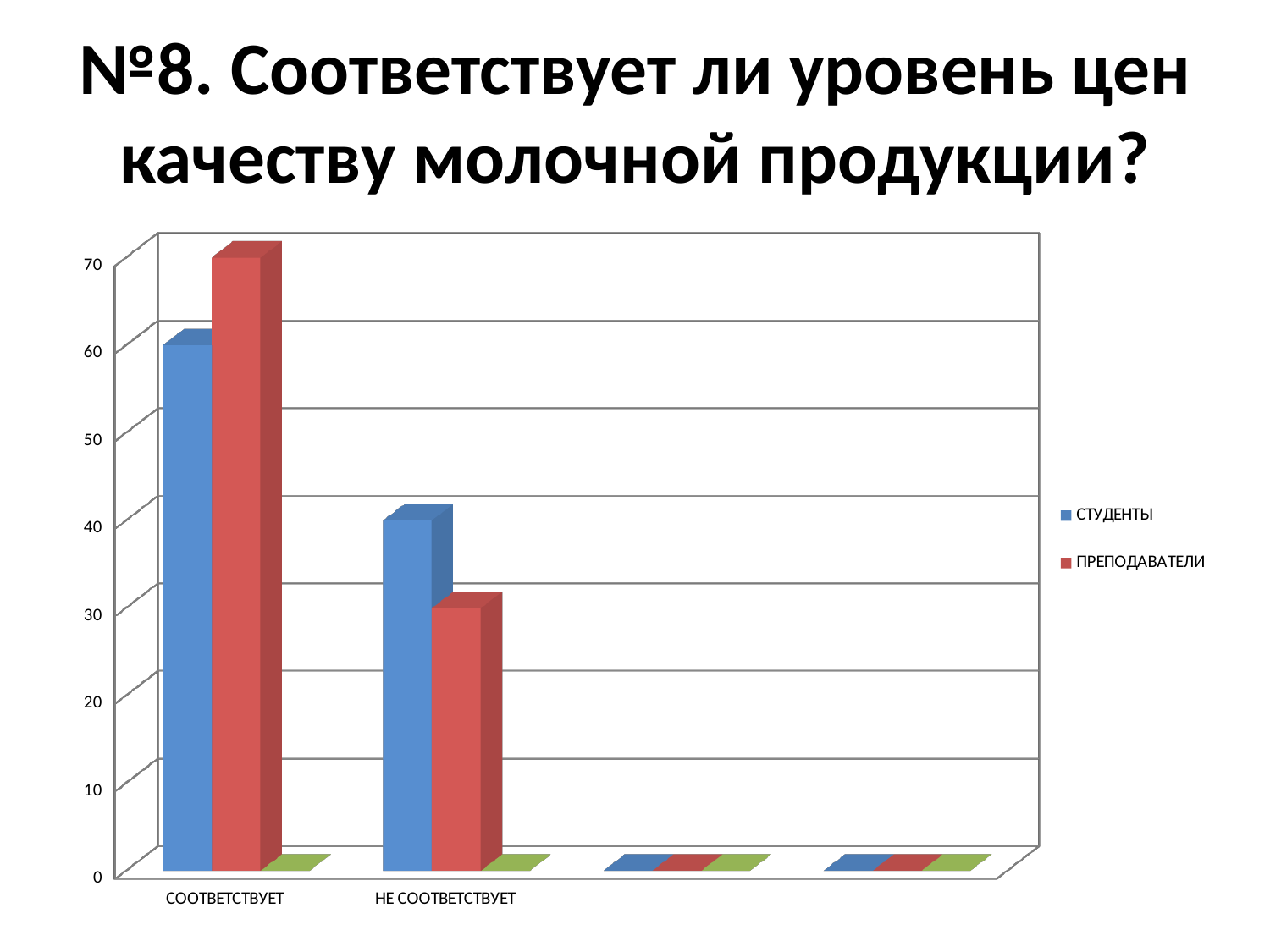

# №8. Соответствует ли уровень цен качеству молочной продукции?

[unsupported chart]